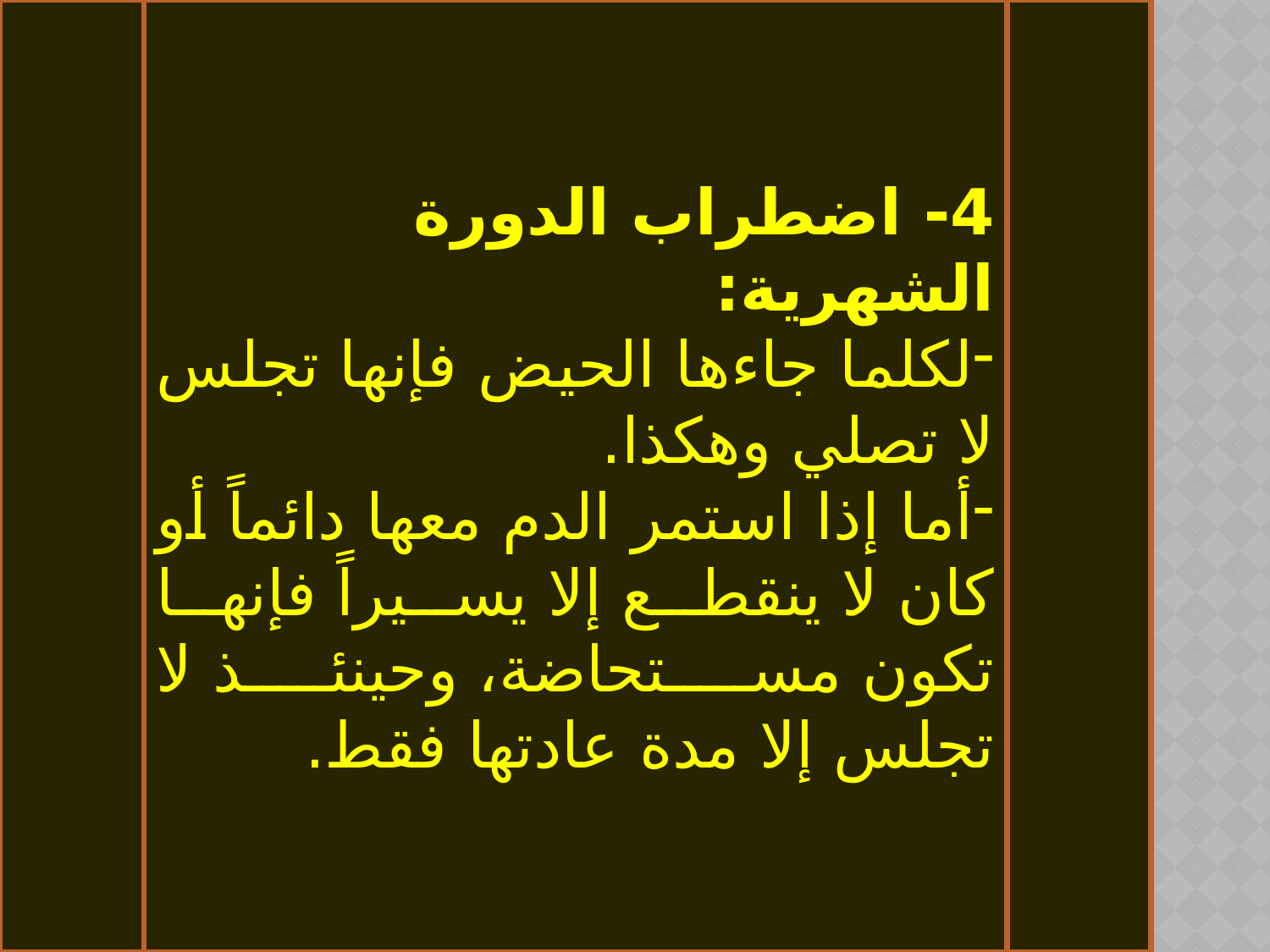

4- اضطراب الدورة الشهرية:
لكلما جاءها الحيض فإنها تجلس لا تصلي وهكذا.
أما إذا استمر الدم معها دائماً أو كان لا ينقطع إلا يسيراً فإنها تكون مستحاضة، وحينئذ لا تجلس إلا مدة عادتها فقط.